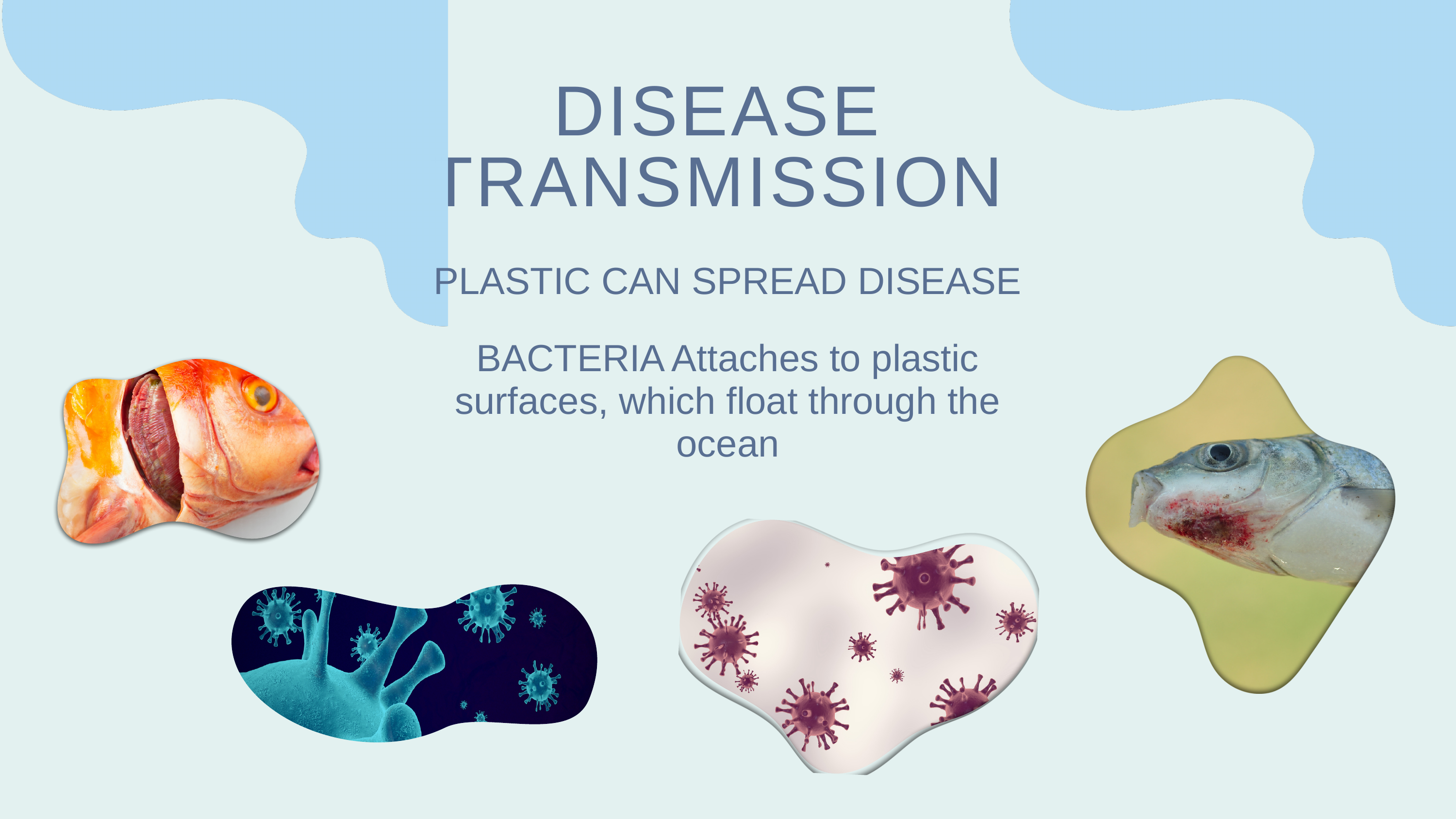

DISEASE
TRANSMISSION
PLASTIC CAN SPREAD DISEASE
BACTERIA Attaches to plastic surfaces, which float through the ocean